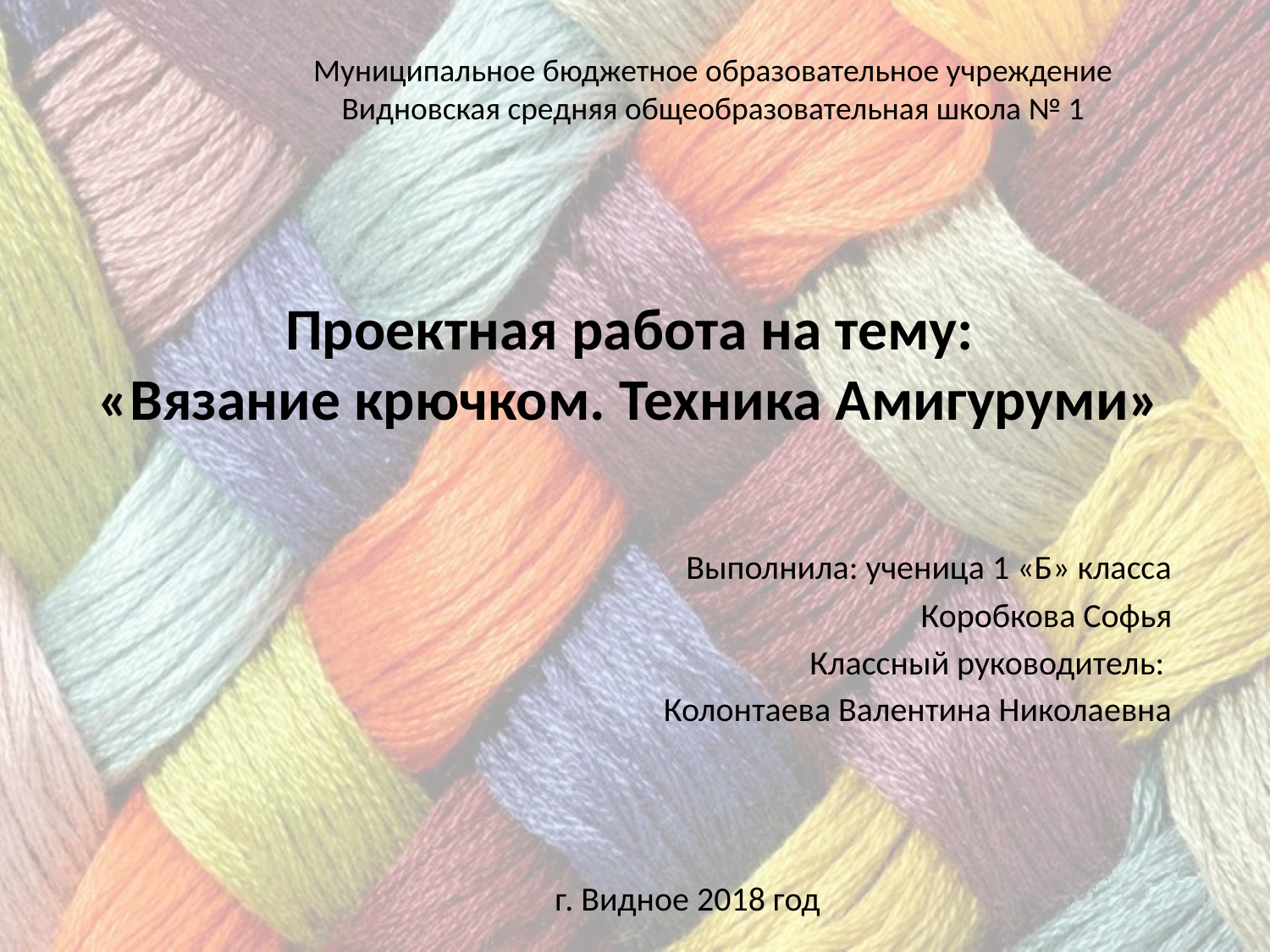

Муниципальное бюджетное образовательное учреждение
Видновская средняя общеобразовательная школа № 1
# Проектная работа на тему: «Вязание крючком. Техника Амигуруми»
Выполнила: ученица 1 «Б» класса
Коробкова Софья
Классный руководитель:
Колонтаева Валентина Николаевна

г. Видное 2018 год